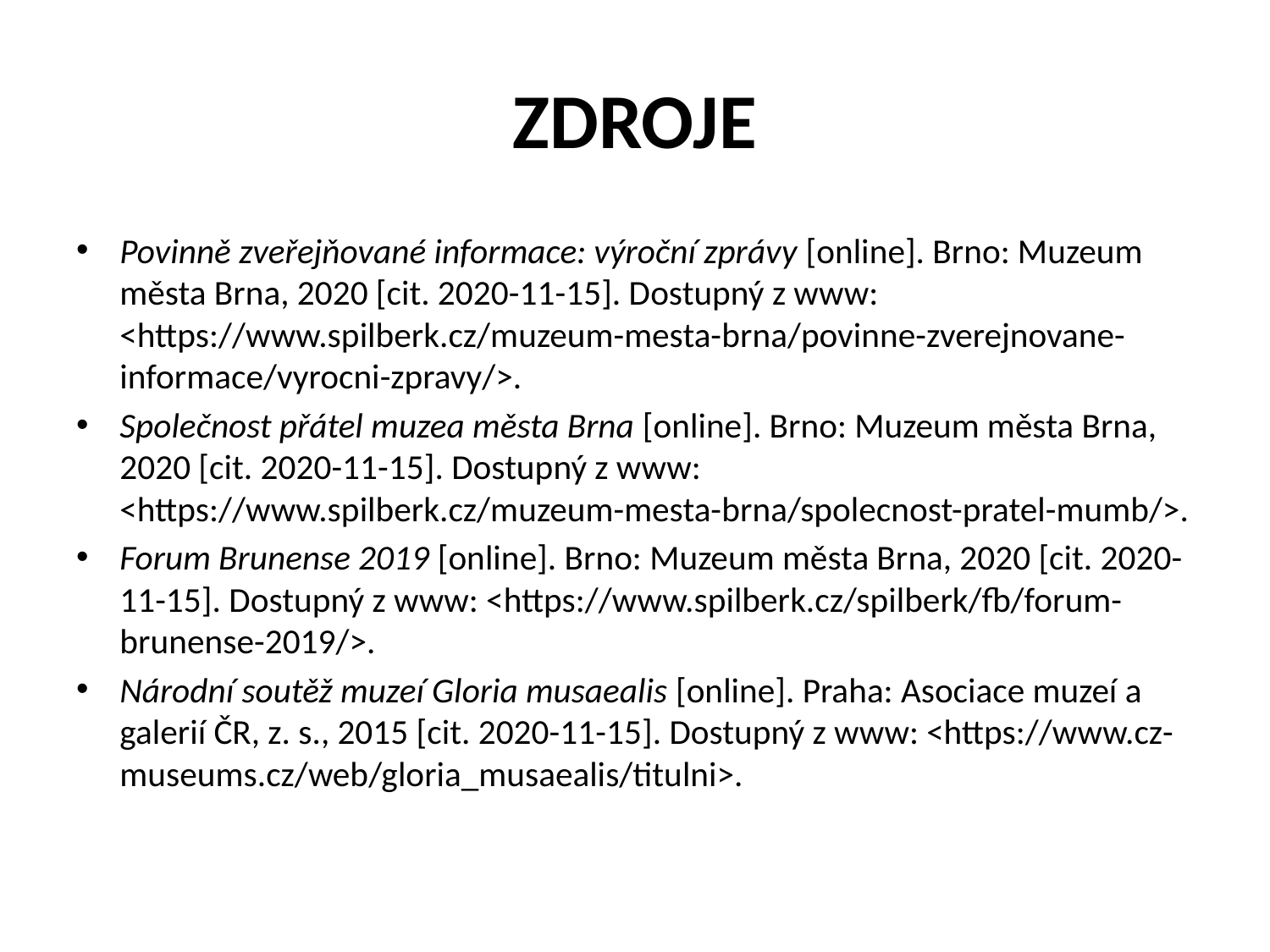

# ZDROJE
Povinně zveřejňované informace: výroční zprávy [online]. Brno: Muzeum města Brna, 2020 [cit. 2020-11-15]. Dostupný z www: <https://www.spilberk.cz/muzeum-mesta-brna/povinne-zverejnovane-informace/vyrocni-zpravy/>.
Společnost přátel muzea města Brna [online]. Brno: Muzeum města Brna, 2020 [cit. 2020-11-15]. Dostupný z www: <https://www.spilberk.cz/muzeum-mesta-brna/spolecnost-pratel-mumb/>.
Forum Brunense 2019 [online]. Brno: Muzeum města Brna, 2020 [cit. 2020-11-15]. Dostupný z www: <https://www.spilberk.cz/spilberk/fb/forum-brunense-2019/>.
Národní soutěž muzeí Gloria musaealis [online]. Praha: Asociace muzeí a galerií ČR, z. s., 2015 [cit. 2020-11-15]. Dostupný z www: <https://www.cz-museums.cz/web/gloria_musaealis/titulni>.